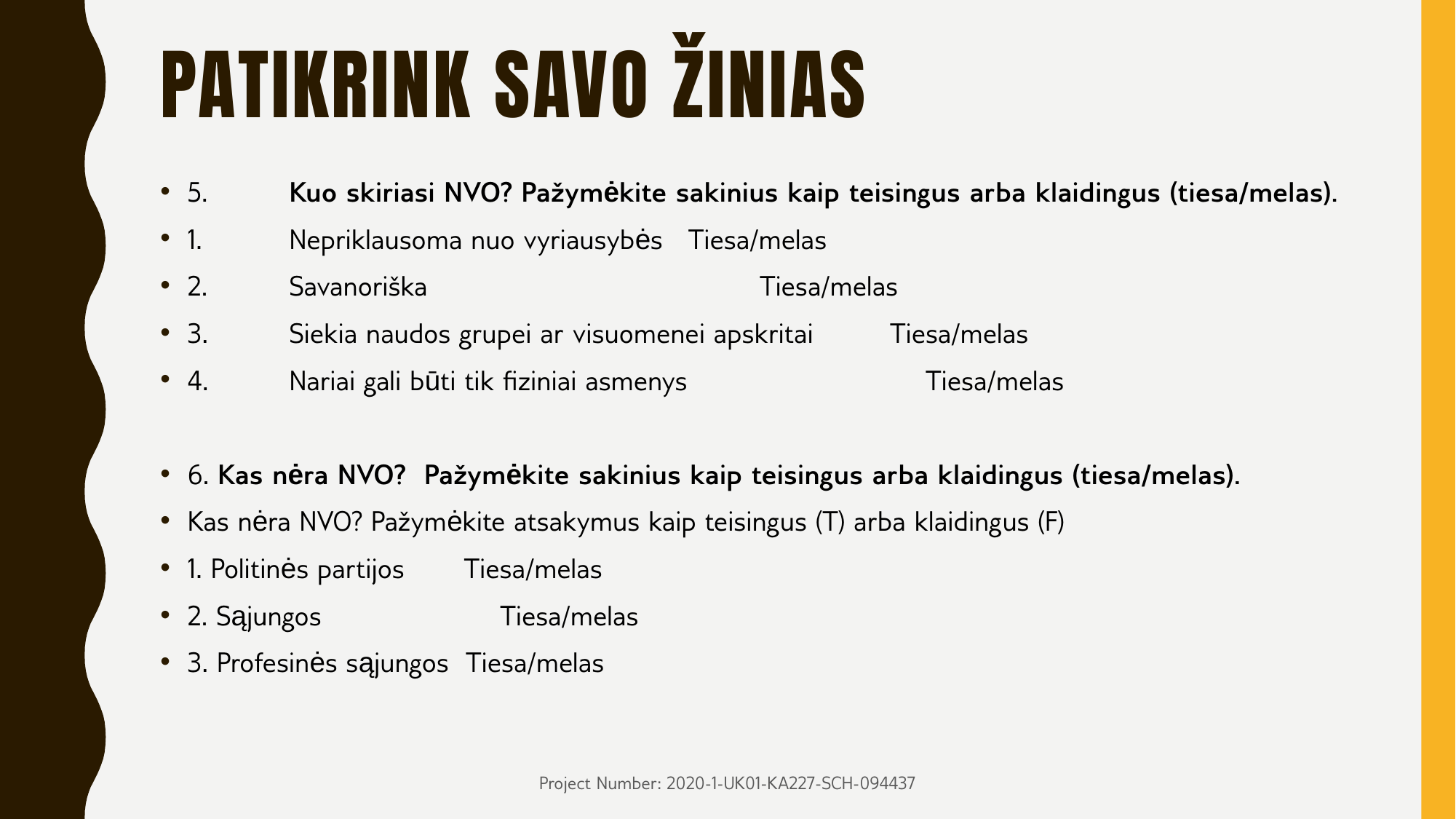

# PATIKRINK SAVO ŽINIAS
5.	Kuo skiriasi NVO? Pažymėkite sakinius kaip teisingus arba klaidingus (tiesa/melas).
1.	Nepriklausoma nuo vyriausybės   Tiesa/melas
2.	Savanoriška                                       Tiesa/melas
3.	Siekia naudos grupei ar visuomenei apskritai         Tiesa/melas
4.	Nariai gali būti tik fiziniai asmenys                            Tiesa/melas

6. Kas nėra NVO?  Pažymėkite sakinius kaip teisingus arba klaidingus (tiesa/melas).
Kas nėra NVO? Pažymėkite atsakymus kaip teisingus (T) arba klaidingus (F)
1. Politinės partijos       Tiesa/melas
2. Sąjungos                     Tiesa/melas
3. Profesinės sąjungos  Tiesa/melas

Project Number: 2020-1-UK01-KA227-SCH-094437